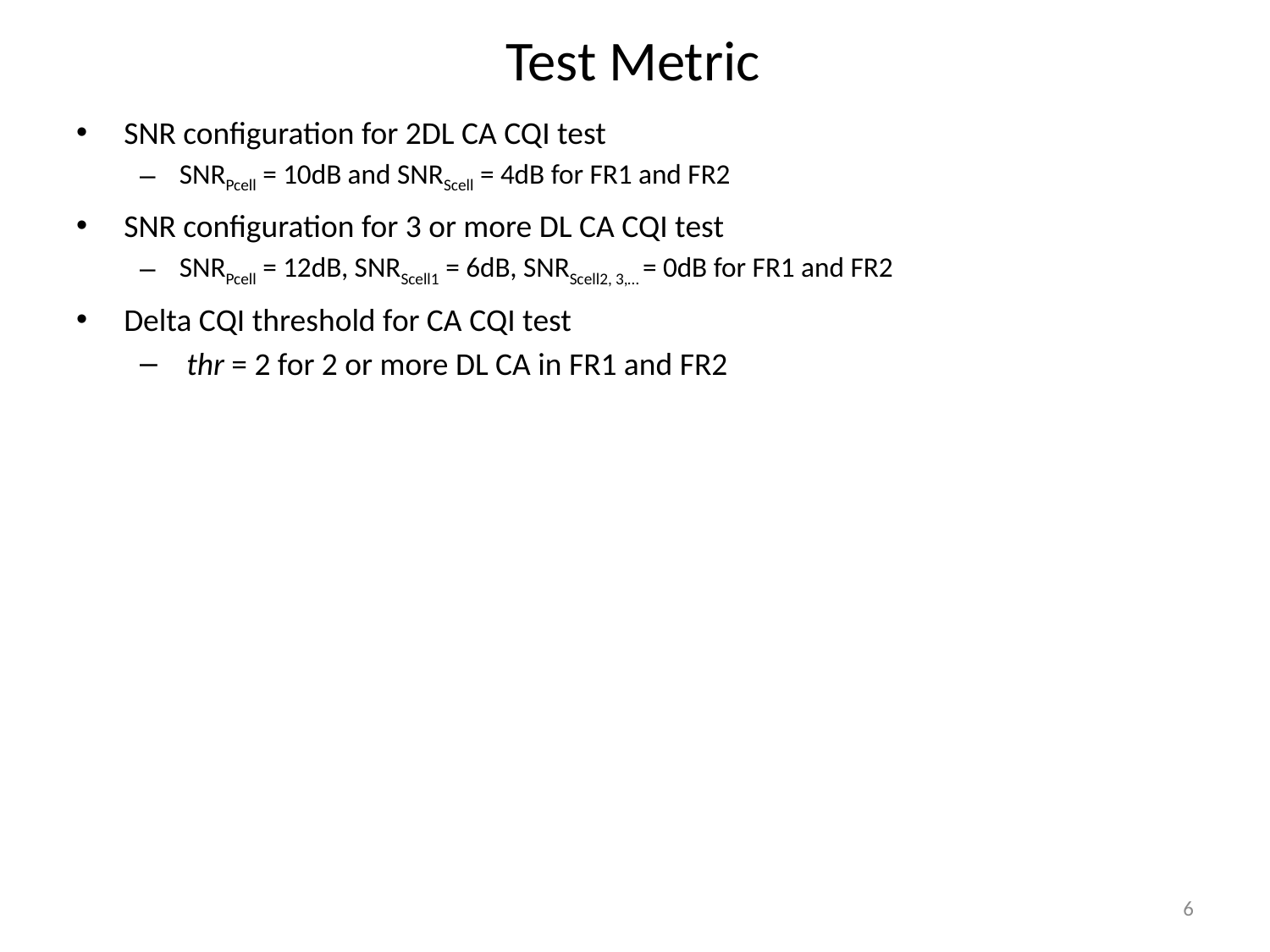

# Test Metric
SNR configuration for 2DL CA CQI test
SNRPcell = 10dB and SNRScell = 4dB for FR1 and FR2
SNR configuration for 3 or more DL CA CQI test
SNRPcell = 12dB, SNRScell1 = 6dB, SNRScell2, 3,… = 0dB for FR1 and FR2
Delta CQI threshold for CA CQI test
 thr = 2 for 2 or more DL CA in FR1 and FR2
6